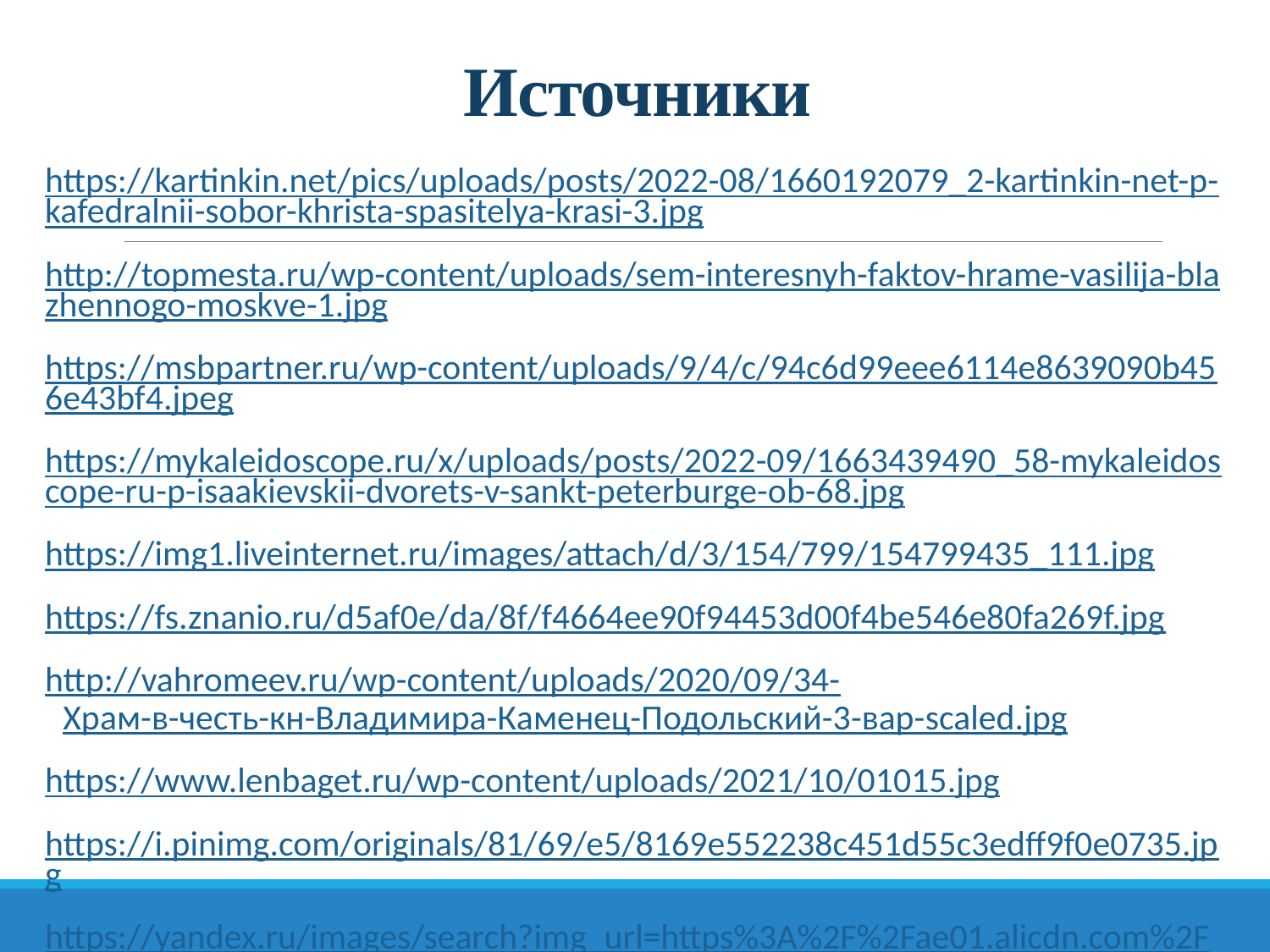

# Источники
https://kartinkin.net/pics/uploads/posts/2022-08/1660192079_2-kartinkin-net-p-kafedralnii-sobor-khrista-spasitelya-krasi-3.jpg
http://topmesta.ru/wp-content/uploads/sem-interesnyh-faktov-hrame-vasilija-blazhennogo-moskve-1.jpg
https://msbpartner.ru/wp-content/uploads/9/4/c/94c6d99eee6114e8639090b456e43bf4.jpeg
https://mykaleidoscope.ru/x/uploads/posts/2022-09/1663439490_58-mykaleidoscope-ru-p-isaakievskii-dvorets-v-sankt-peterburge-ob-68.jpg
https://img1.liveinternet.ru/images/attach/d/3/154/799/154799435_111.jpg
https://fs.znanio.ru/d5af0e/da/8f/f4664ee90f94453d00f4be546e80fa269f.jpg
http://vahromeev.ru/wp-content/uploads/2020/09/34-Храм-в-честь-кн-Владимира-Каменец-Подольский-3-вар-scaled.jpg
https://www.lenbaget.ru/wp-content/uploads/2021/10/01015.jpg
https://i.pinimg.com/originals/81/69/e5/8169e552238c451d55c3edff9f0e0735.jpg
https://yandex.ru/images/search?img_url=https%3A%2F%2Fae01.alicdn.com%2Fkf%2FHTB1Ff9SfgoQMeJjy0Fpq6ATxpXaP%2F5D-Round-Diamond-Painting-Cross-Stitch-Kits-Full-Diamonds-Embroidery-George-Icons-Home-Decoration-Mosaic-Pictures.jpg&lr=118980&pos=0&rpt=simage&source=serp&text=https%3A%2F%2Fpsdsale.com%2Fcomponents%2Fcom_jshopping%2Ffiles%2Fimg_products%2F4465-georgij-pobedonosets.jpg
https://lh3.googleusercontent.com/-xpiaZTxoO0g/TW-MnS9-XlI/AAAAAAAAASY/Nf4_KdAKm0E/s1600/%25D0%25A1%25D0%25B2_%25D0%2593%25D0%25B5%25D0%25BE%25D1%2580%25D0%25B3%25D0%25B8%25D0%25B9.jpg